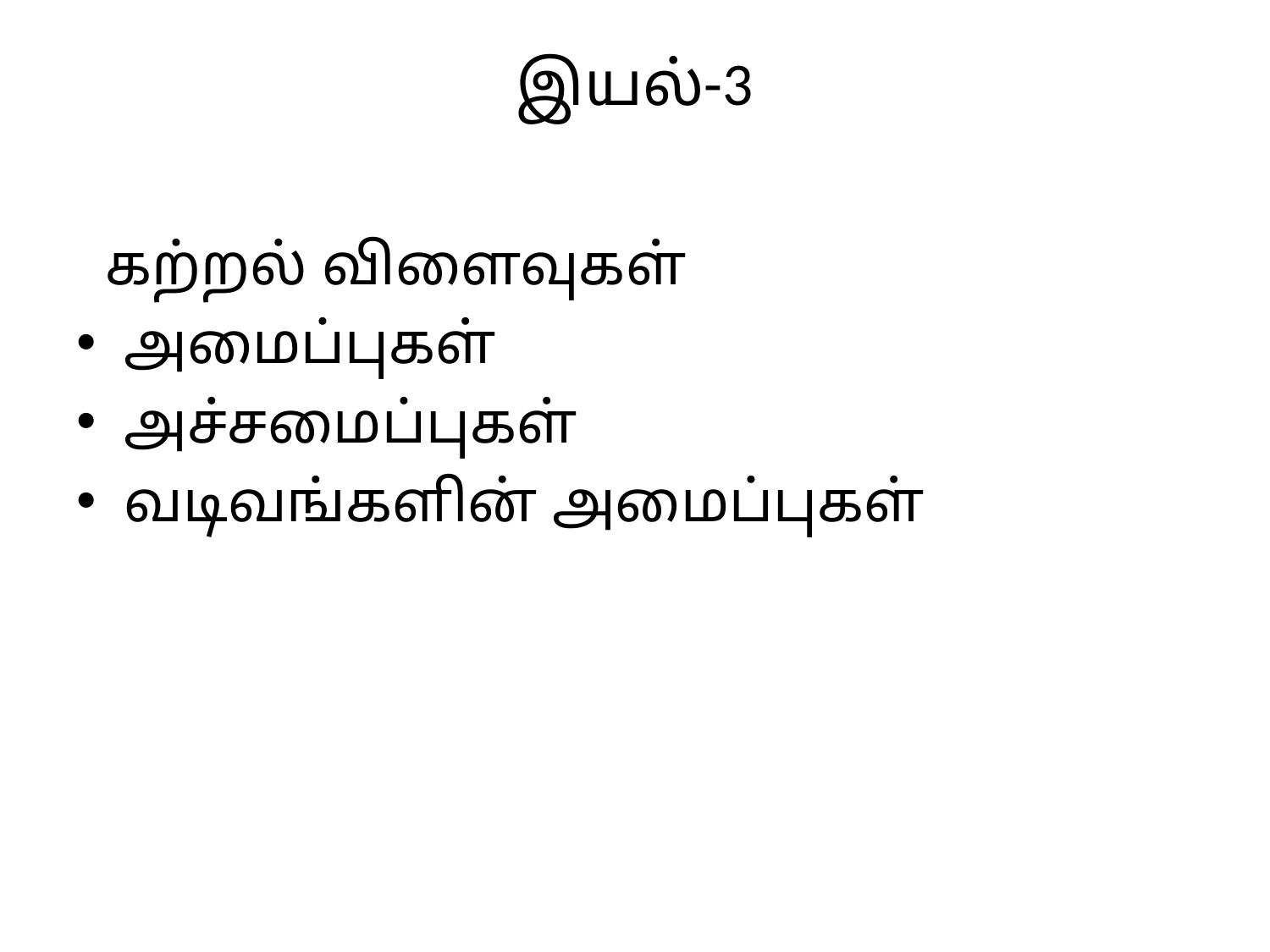

# இயல்-3
  கற்றல் விளைவுகள்
அமைப்புகள்
அச்சமைப்புகள்
வடிவங்களின் அமைப்புகள்